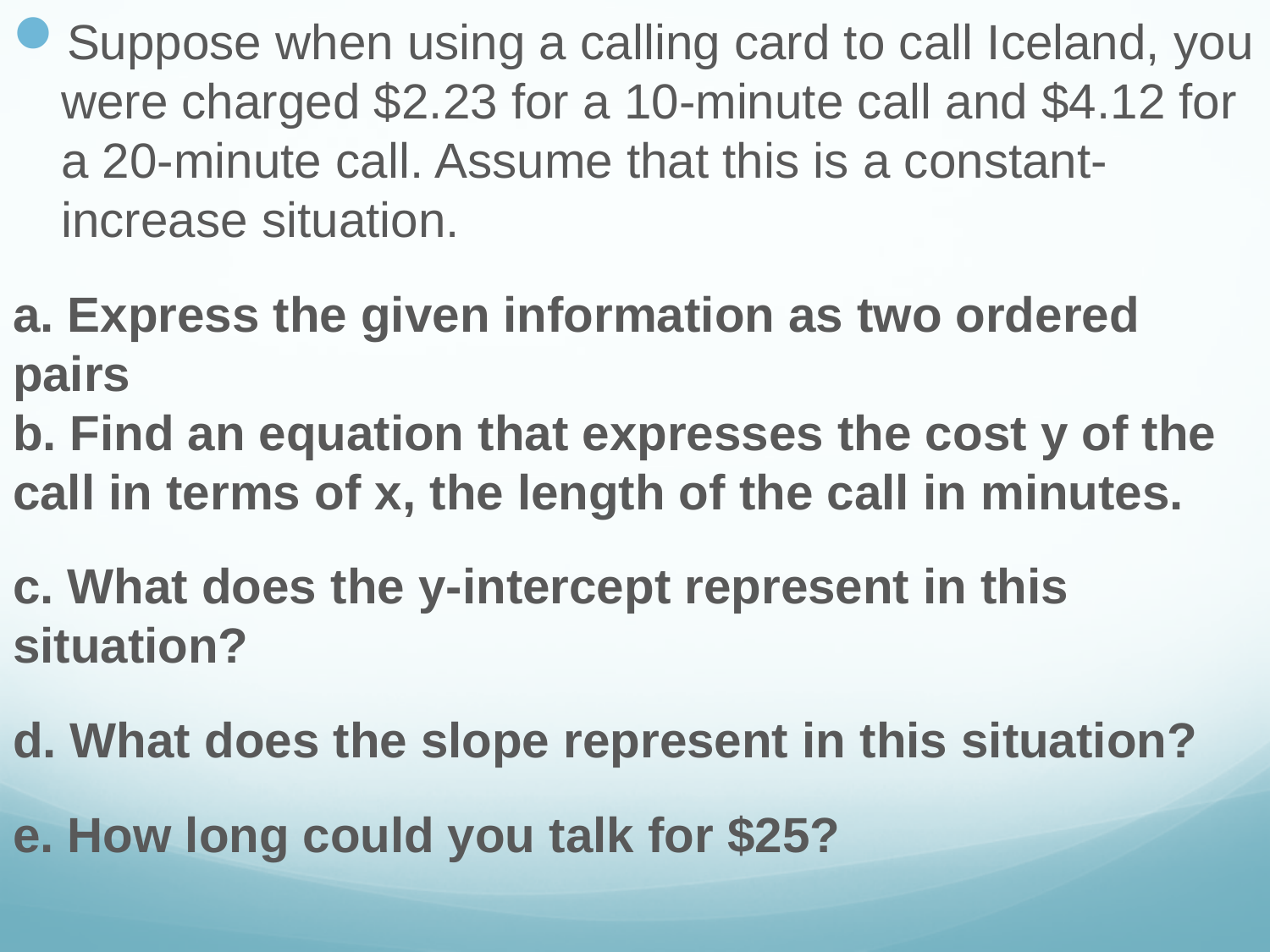

Suppose when using a calling card to call Iceland, you were charged $2.23 for a 10-minute call and $4.12 for a 20-minute call. Assume that this is a constant-increase situation.
a. Express the given information as two ordered pairs
b. Find an equation that expresses the cost y of the call in terms of x, the length of the call in minutes.
c. What does the y-intercept represent in this situation?
d. What does the slope represent in this situation?
e. How long could you talk for $25?